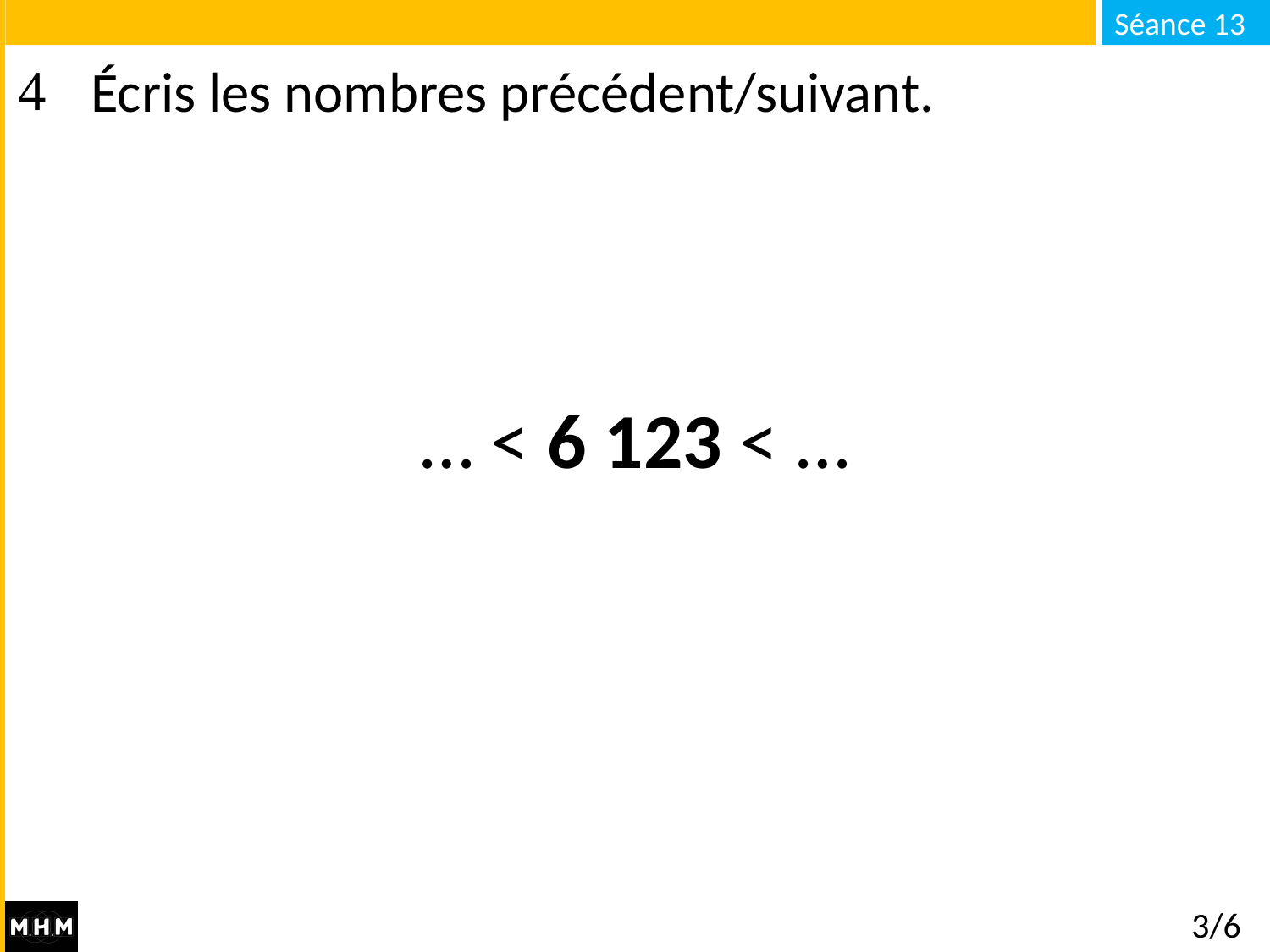

# Écris les nombres précédent/suivant.
… < 6 123 < …
3/6